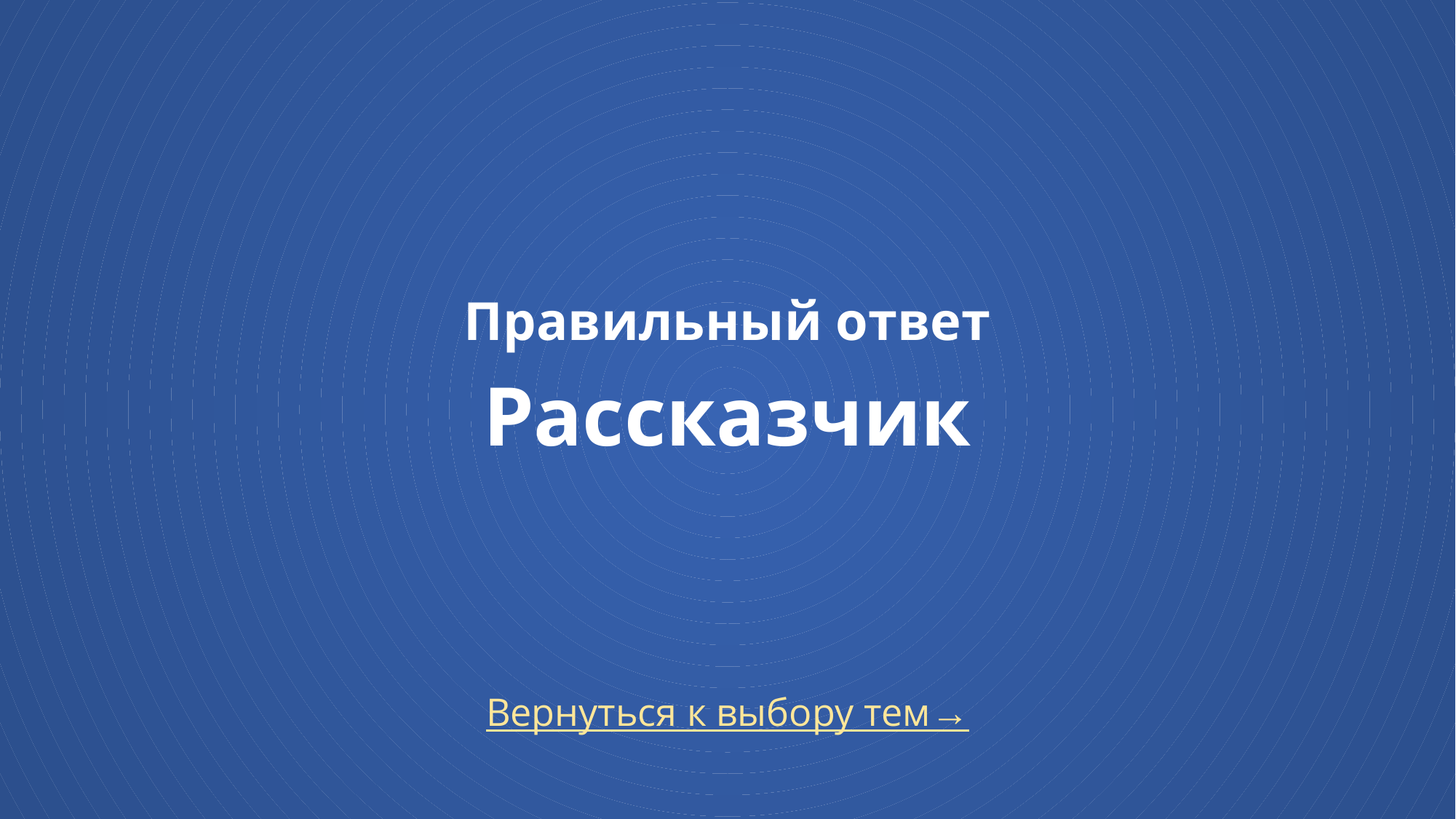

# Правильный ответ Рассказчик
Вернуться к выбору тем→